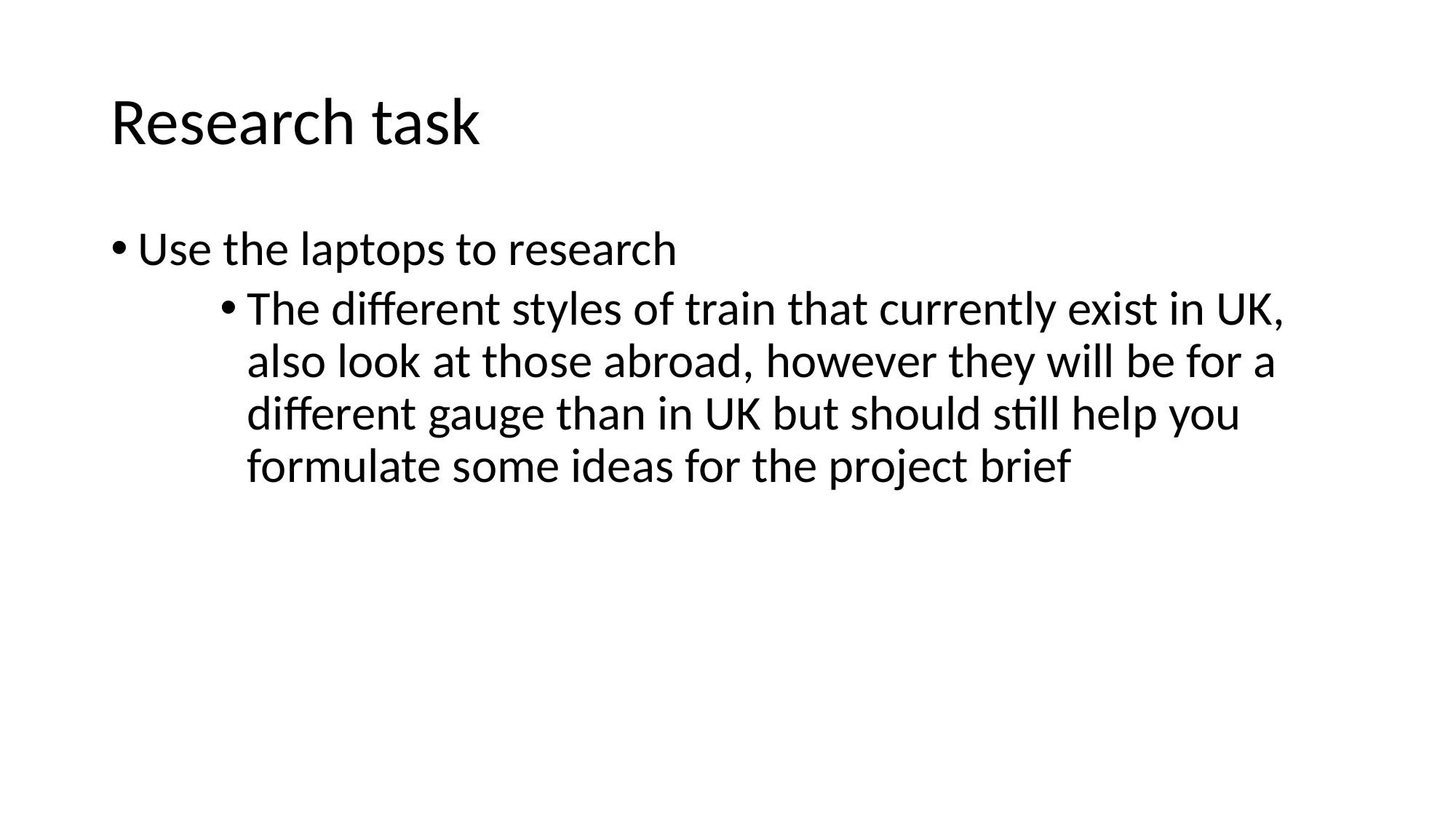

# Research task
Use the laptops to research
The different styles of train that currently exist in UK, also look at those abroad, however they will be for a different gauge than in UK but should still help you formulate some ideas for the project brief